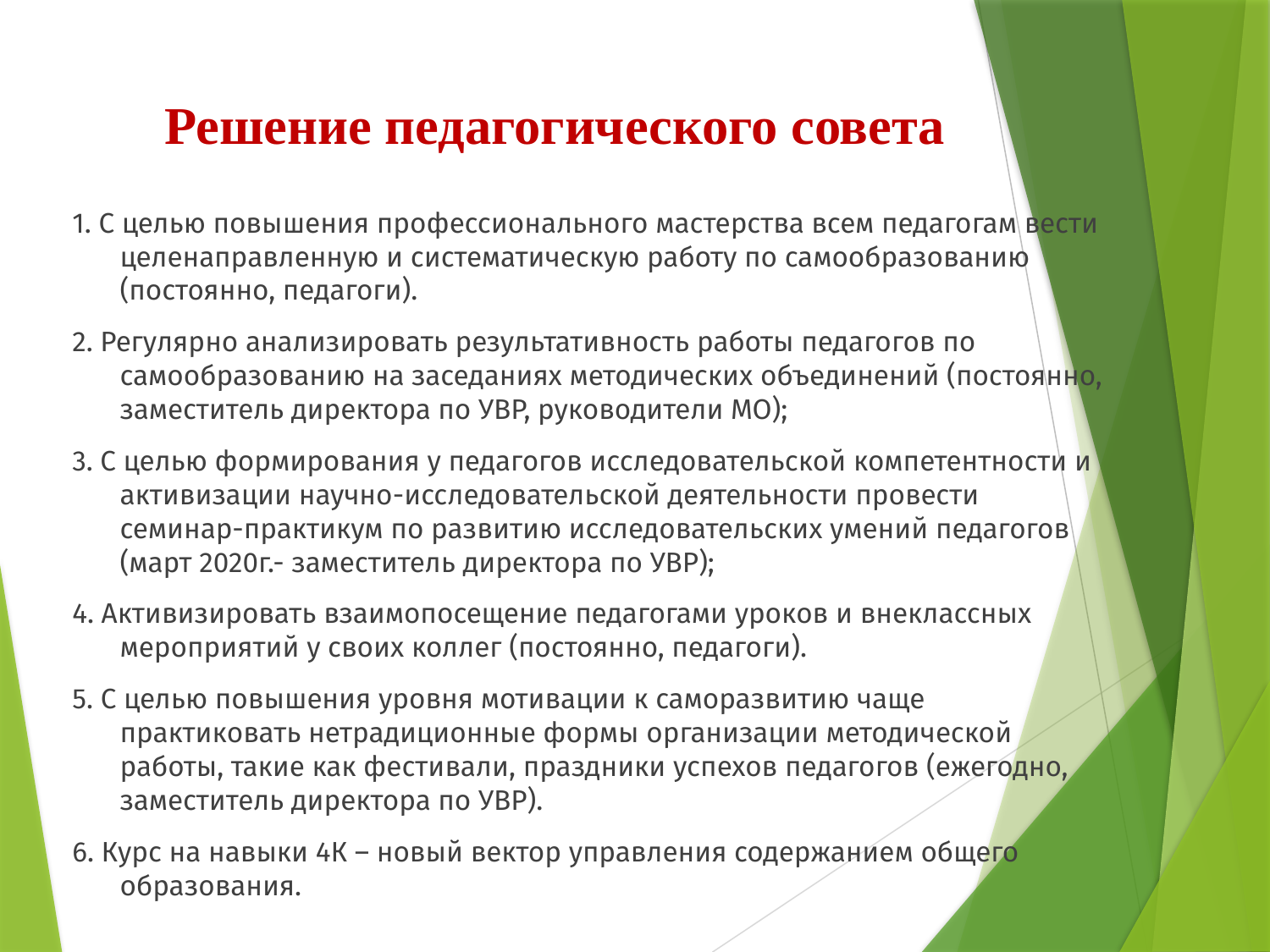

# Решение педагогического совета
1. С целью повышения профессионального мастерства всем педагогам вести целенаправленную и систематическую работу по самообразованию (постоянно, педагоги).
2. Регулярно анализировать результативность работы педагогов по самообразованию на заседаниях методических объединений (постоянно, заместитель директора по УВР, руководители МО);
3. С целью формирования у педагогов исследовательской компетентности и активизации научно-исследовательской деятельности провести семинар-практикум по развитию исследовательских умений педагогов (март 2020г.- заместитель директора по УВР);
4. Активизировать взаимопосещение педагогами уроков и внеклассных мероприятий у своих коллег (постоянно, педагоги).
5. С целью повышения уровня мотивации к саморазвитию чаще практиковать нетрадиционные формы организации методической работы, такие как фестивали, праздники успехов педагогов (ежегодно, заместитель директора по УВР).
6. Курс на навыки 4К – новый вектор управления содержанием общего образования.